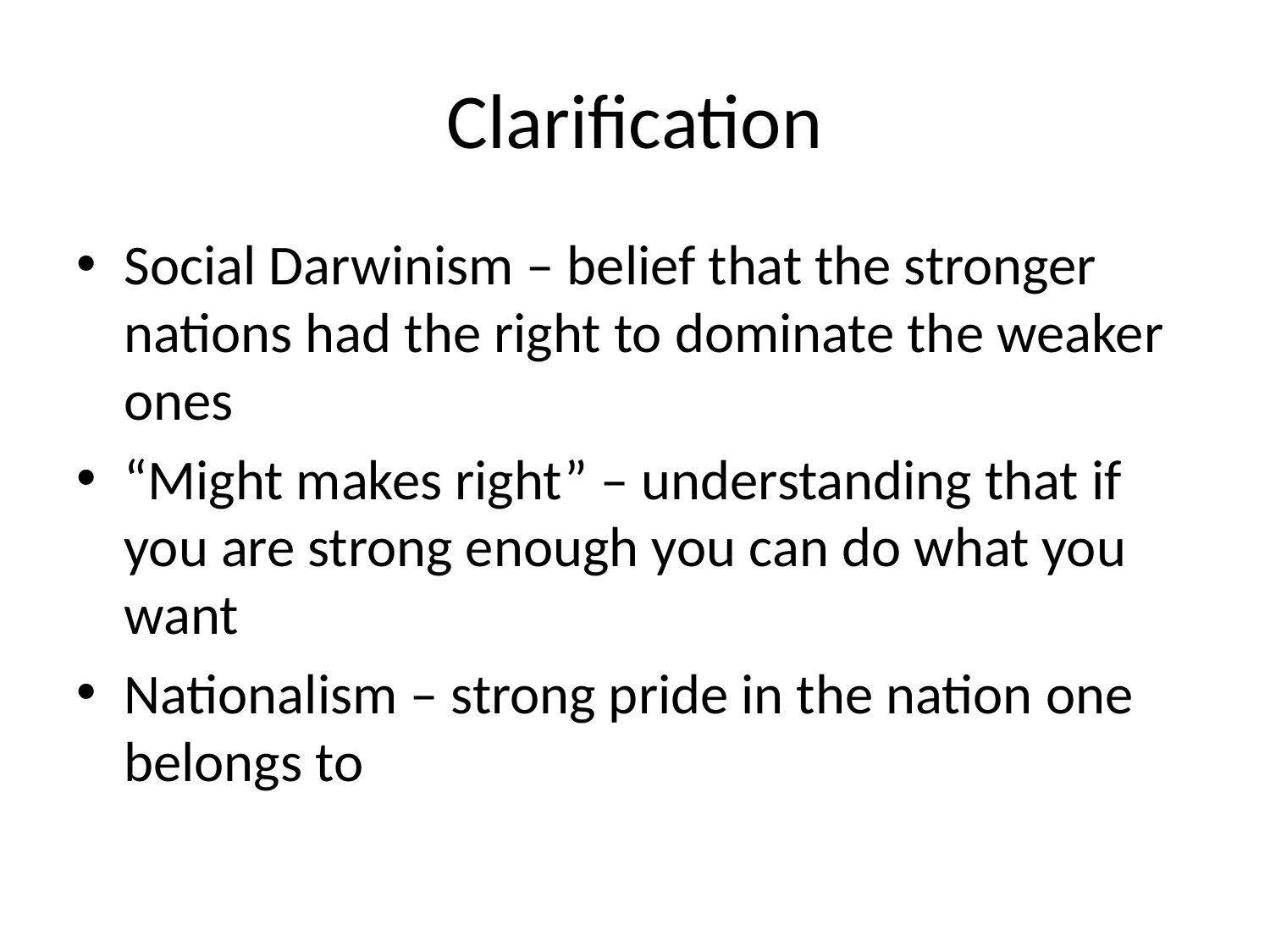

# Clarification
Social Darwinism – belief that the stronger nations had the right to dominate the weaker ones
“Might makes right” – understanding that if you are strong enough you can do what you want
Nationalism – strong pride in the nation one belongs to